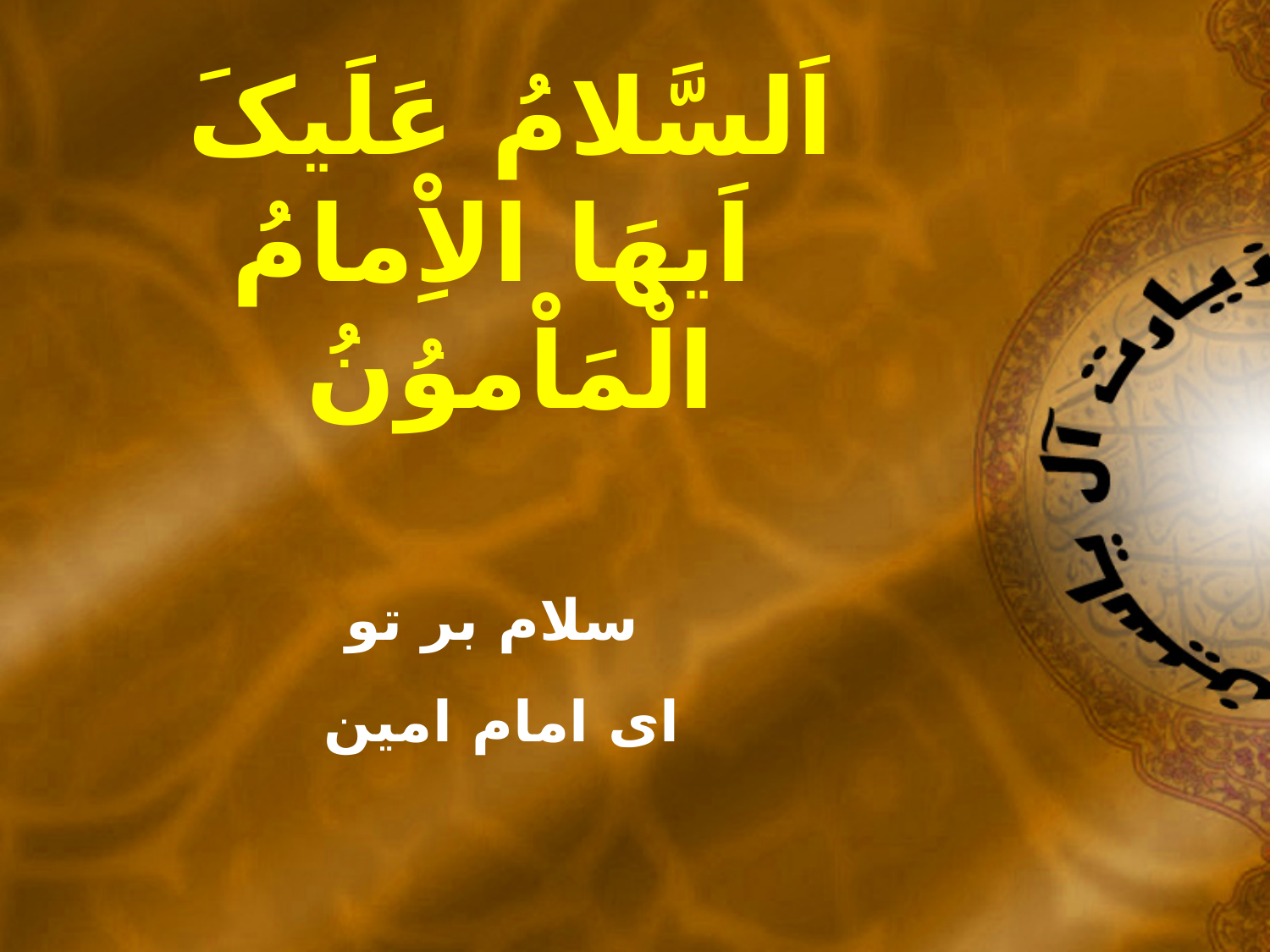

اَلسَّلامُ عَلَيکَ
اَيهَا الاِْمامُ الْمَاْموُنُ
سلام بر تو
اى امام امين